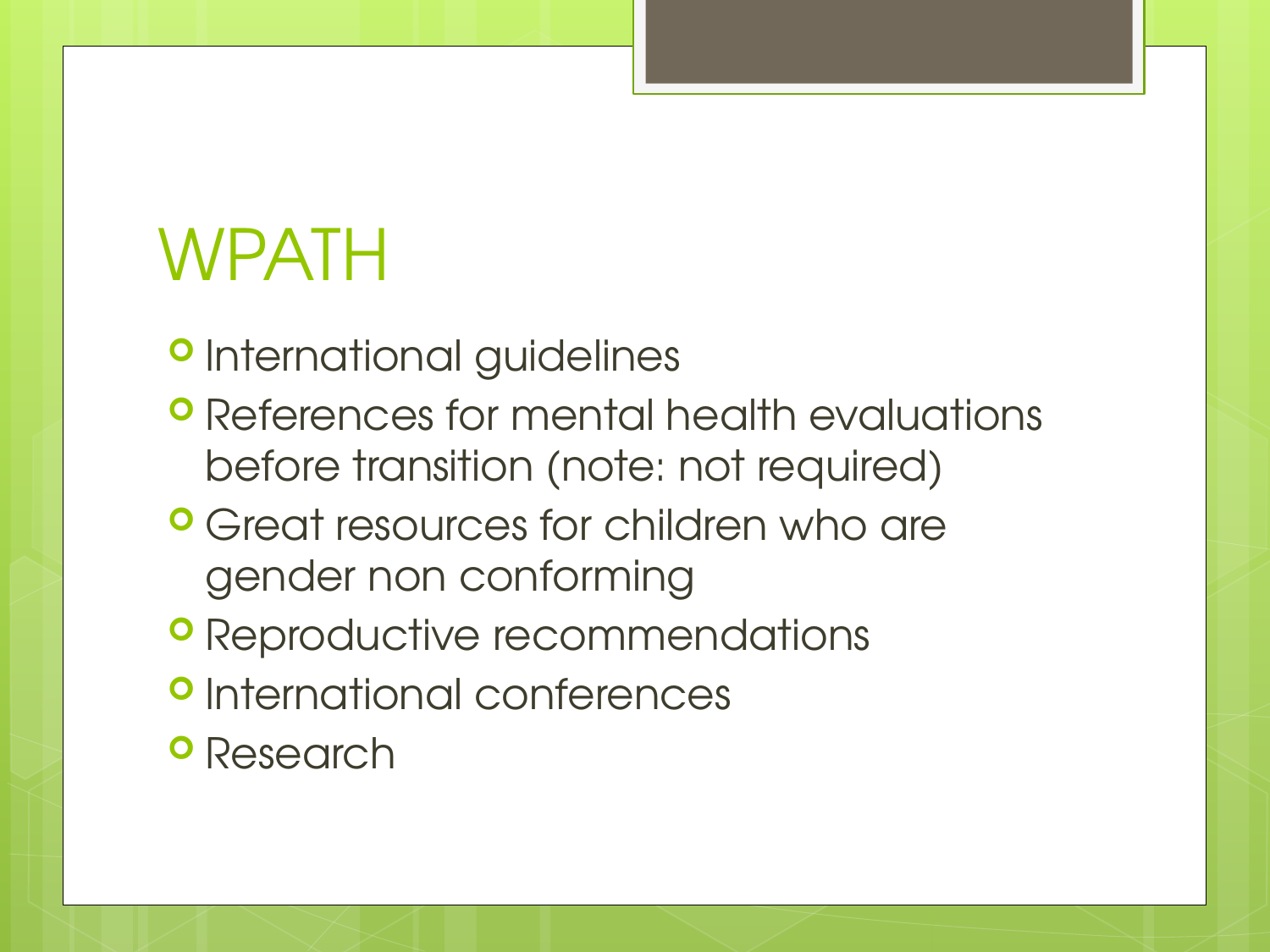

# WPATH
International guidelines
References for mental health evaluations before transition (note: not required)
Great resources for children who are gender non conforming
Reproductive recommendations
International conferences
Research